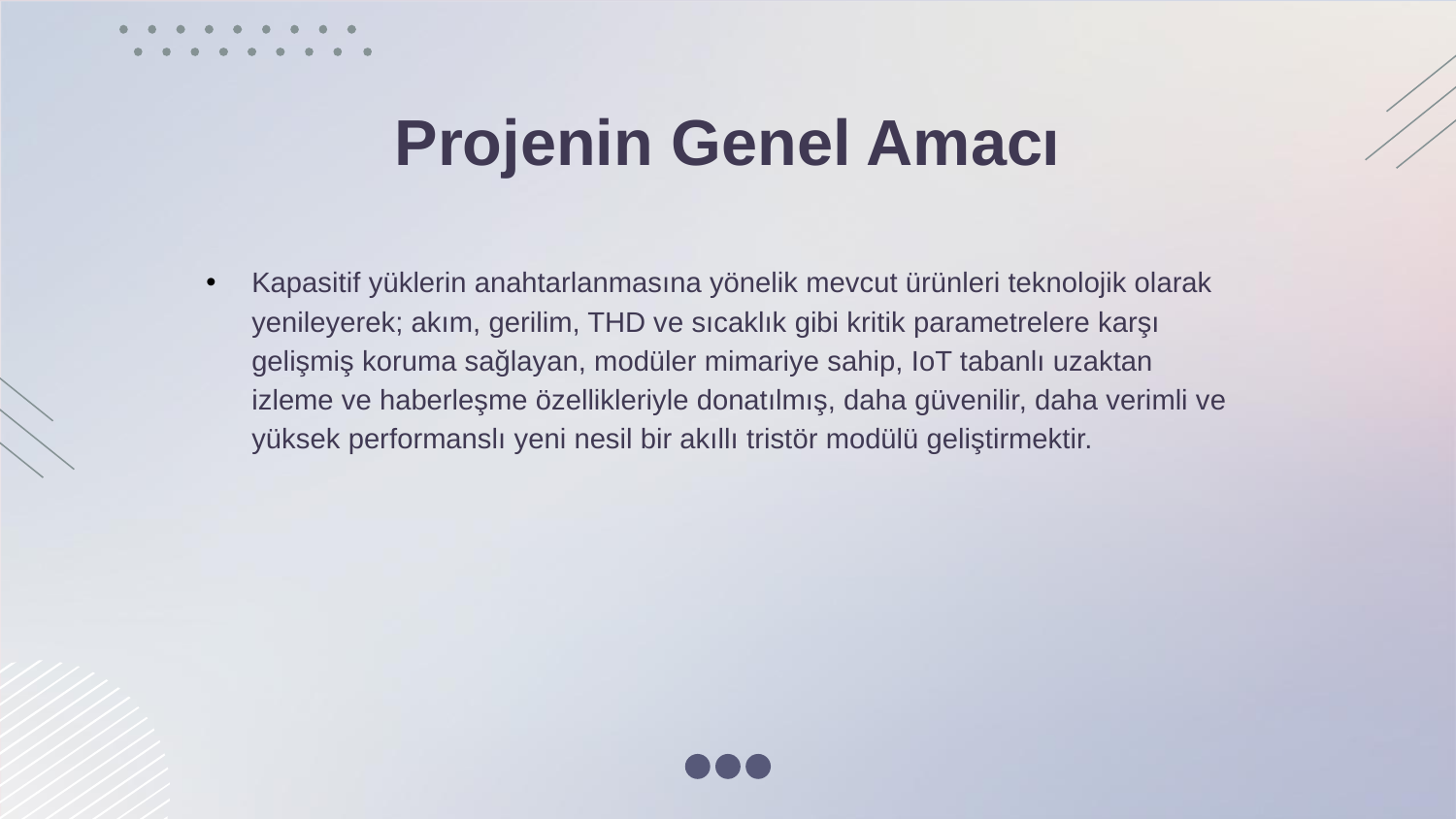

# Projenin Genel Amacı
Kapasitif yüklerin anahtarlanmasına yönelik mevcut ürünleri teknolojik olarak yenileyerek; akım, gerilim, THD ve sıcaklık gibi kritik parametrelere karşı gelişmiş koruma sağlayan, modüler mimariye sahip, IoT tabanlı uzaktan izleme ve haberleşme özellikleriyle donatılmış, daha güvenilir, daha verimli ve yüksek performanslı yeni nesil bir akıllı tristör modülü geliştirmektir.